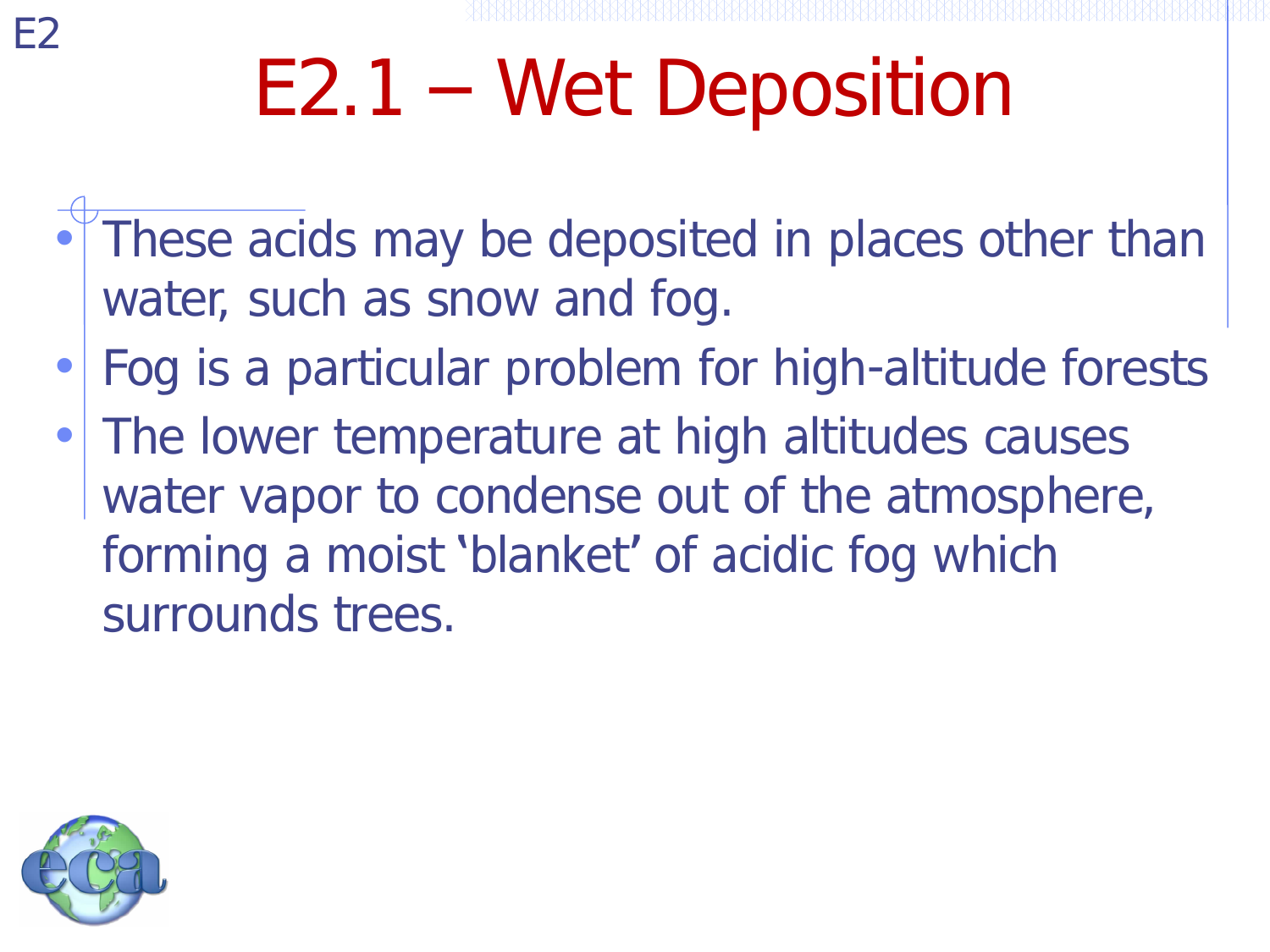

# E2.1 – Wet Deposition
These acids may be deposited in places other than water, such as snow and fog.
Fog is a particular problem for high-altitude forests
The lower temperature at high altitudes causes water vapor to condense out of the atmosphere, forming a moist ‘blanket’ of acidic fog which surrounds trees.